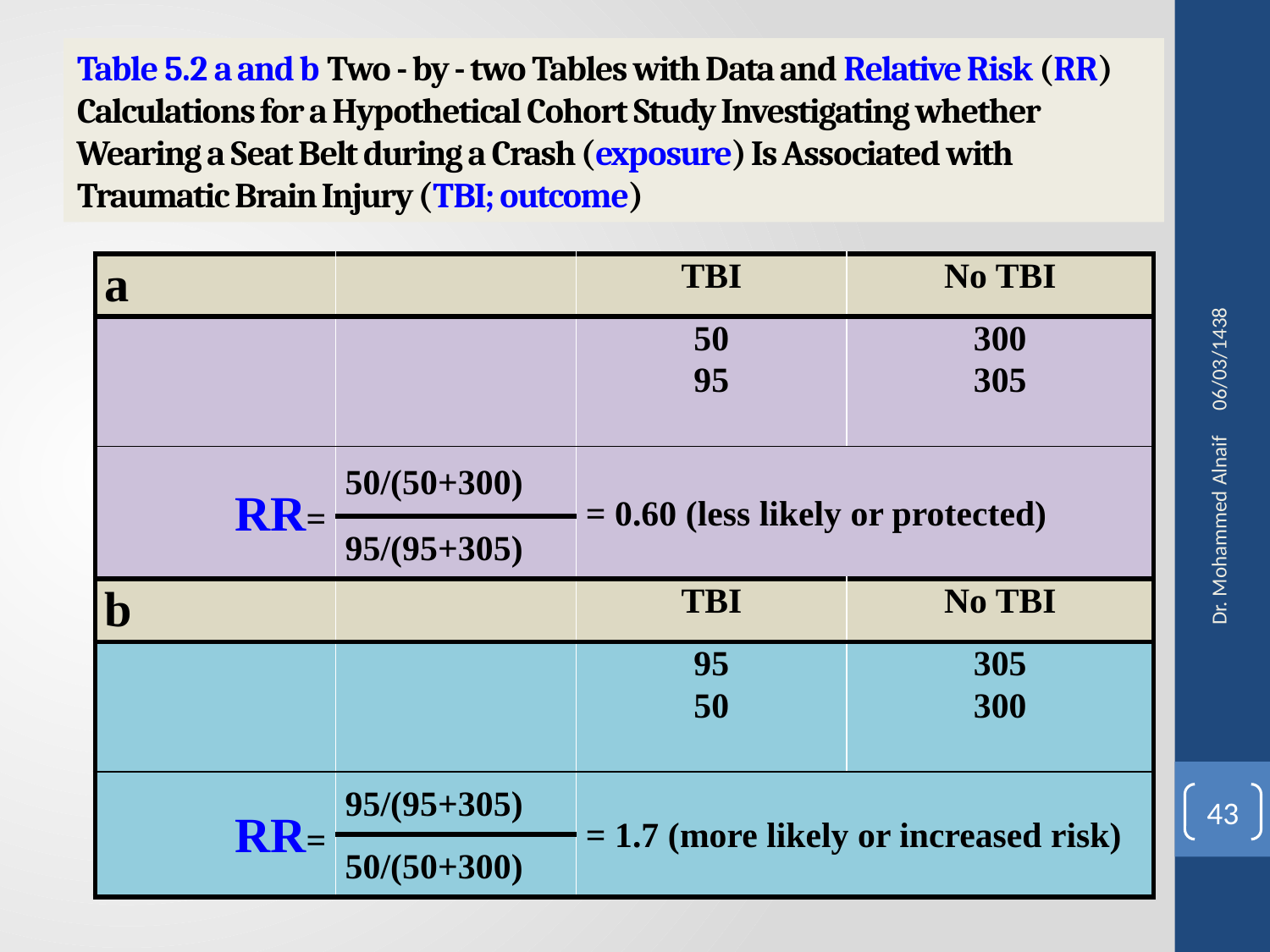

# Table 5.2 a and b Two - by - two Tables with Data and Relative Risk (RR) Calculations for a Hypothetical Cohort Study Investigating whether Wearing a Seat Belt during a Crash (exposure) Is Associated with Traumatic Brain Injury (TBI; outcome)
06/03/1438
| a |  | TBI | No TBI |
| --- | --- | --- | --- |
|  |  | 50 95 | 300 305 |
| RR= | 50/(50+300) | = 0.60 (less likely or protected) |  |
|  | 95/(95+305) |  |  |
| b |  | TBI | No TBI |
|  |  | 95 50 | 305 300 |
| RR= | 95/(95+305) | = 1.7 (more likely or increased risk) |  |
|  | 50/(50+300) |  |  |
Dr. Mohammed Alnaif
43